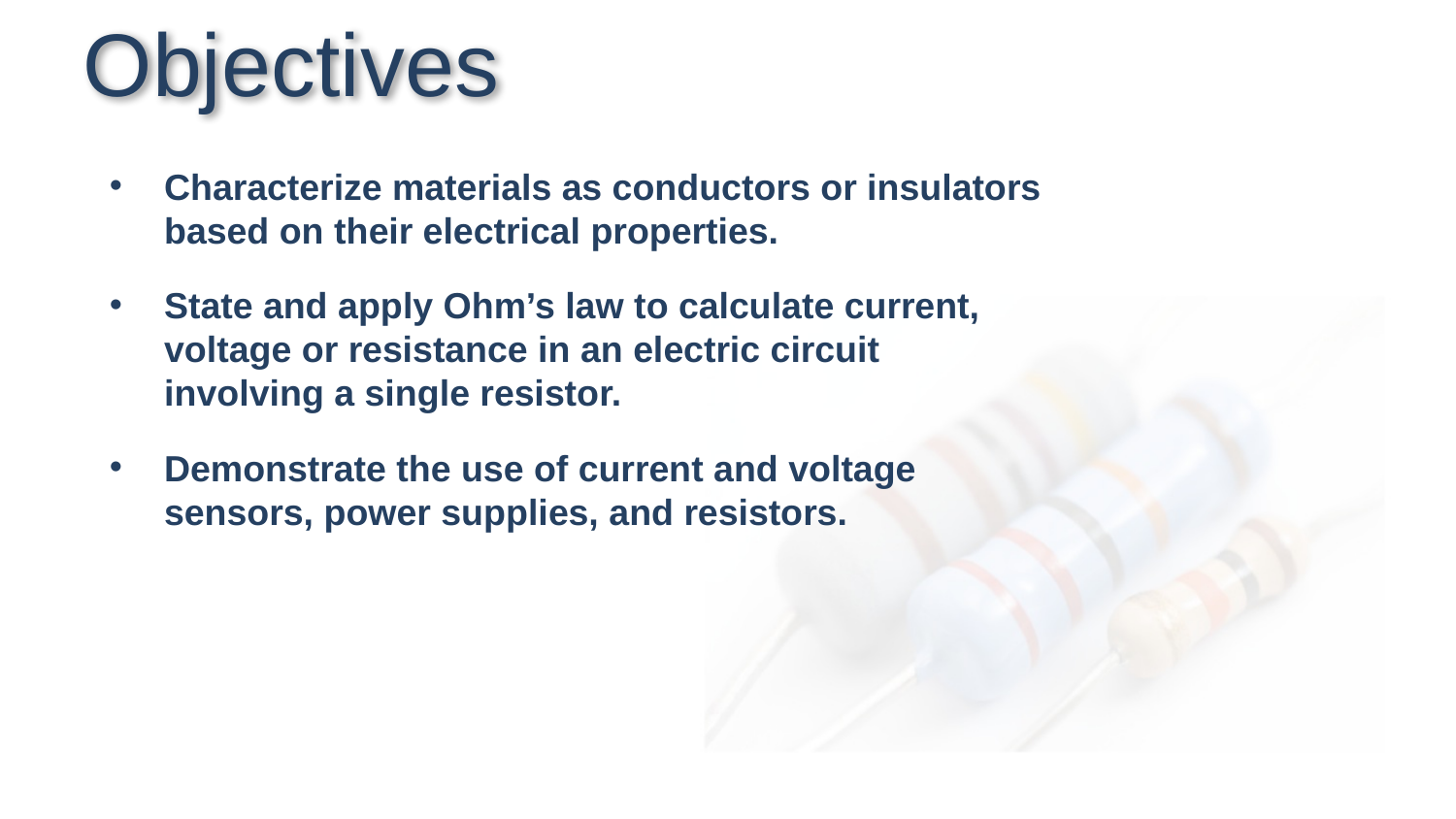

# Objectives
Characterize materials as conductors or insulators based on their electrical properties.
State and apply Ohm’s law to calculate current, voltage or resistance in an electric circuit involving a single resistor.
Demonstrate the use of current and voltage sensors, power supplies, and resistors.